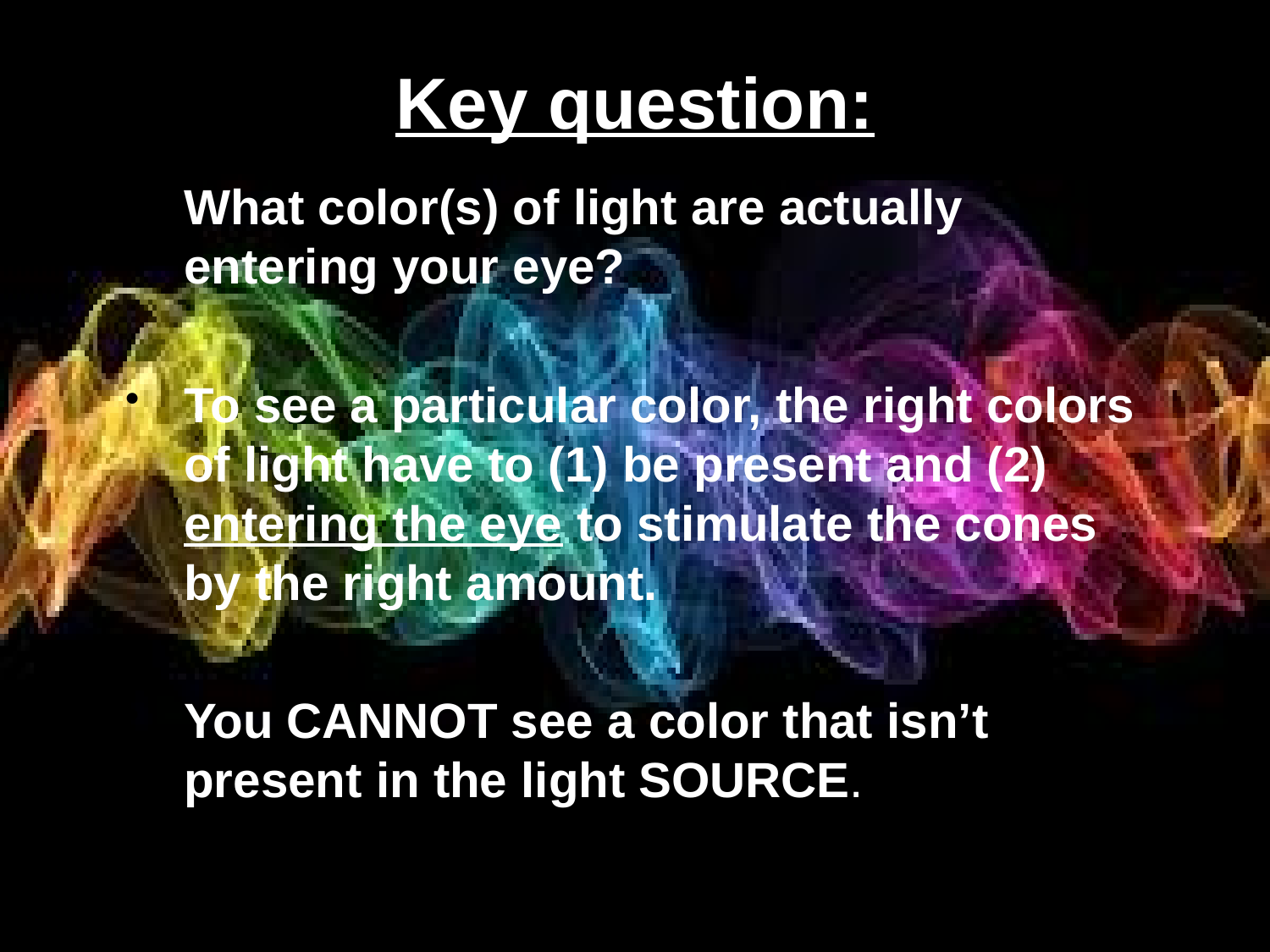

# Key question:
What color(s) of light are actually entering your eye?

To see a particular color, the right colors of light have to (1) be present and (2) entering the eye to stimulate the cones by the right amount.

You CANNOT see a color that isn’t present in the light SOURCE.